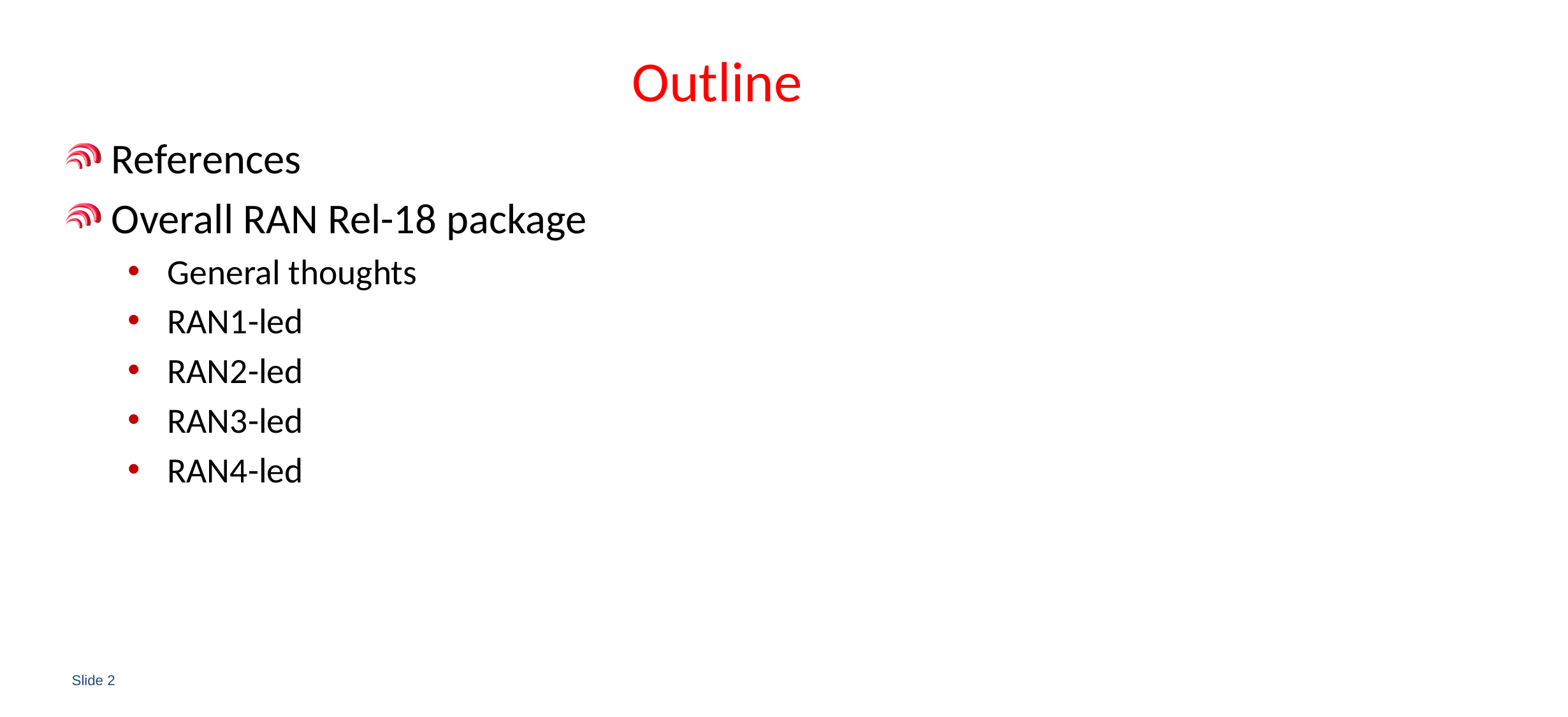

# Outline
References
Overall RAN Rel-18 package
General thoughts
RAN1-led
RAN2-led
RAN3-led
RAN4-led